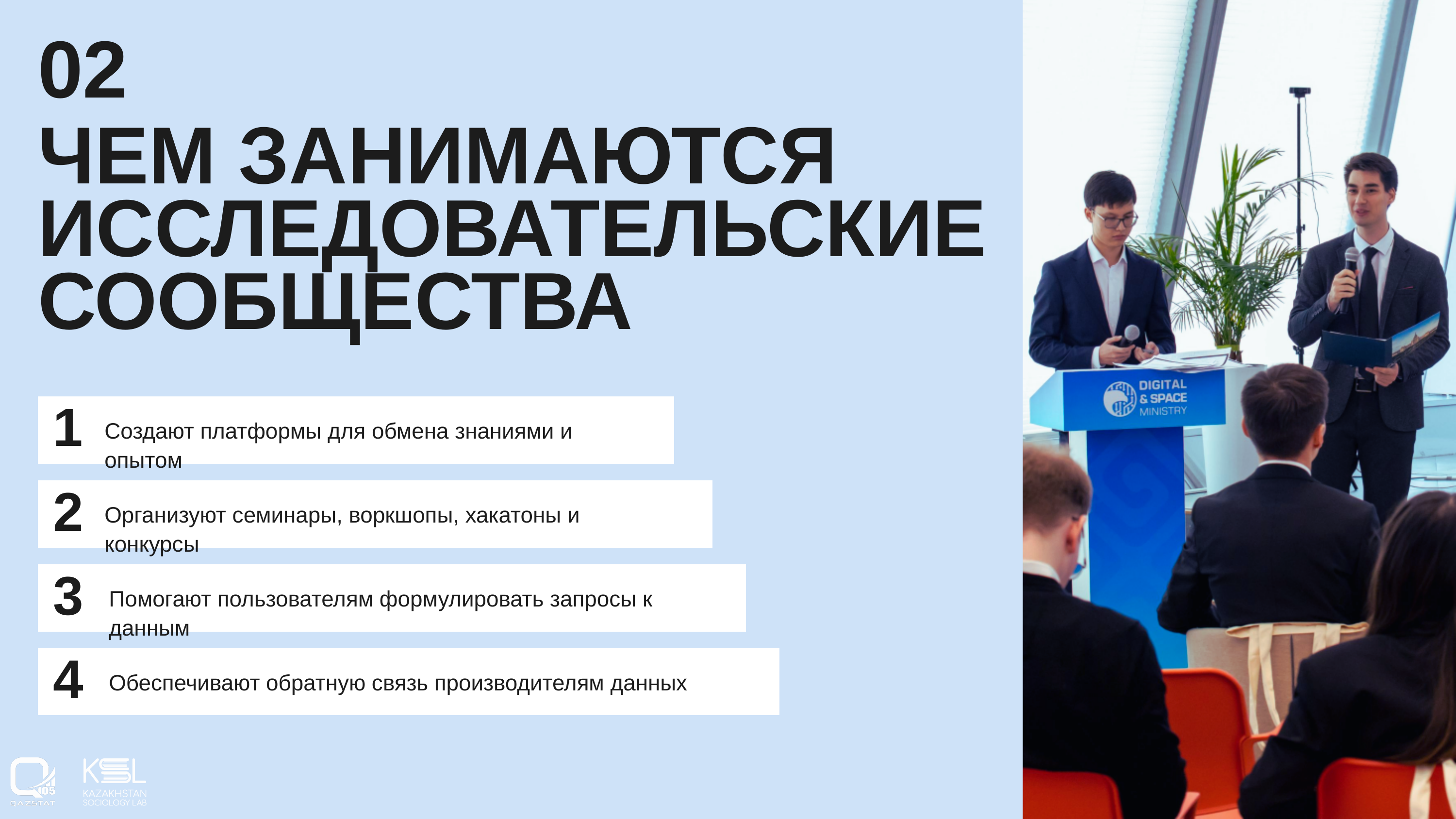

02
ЧЕМ ЗАНИМАЮТСЯ ИССЛЕДОВАТЕЛЬСКИЕ СООБЩЕСТВА

1
Создают платформы для обмена знаниями и опытом

2
Организуют семинары, воркшопы, хакатоны и конкурсы

3
Помогают пользователям формулировать запросы к данным

4
Обеспечивают обратную связь производителям данных